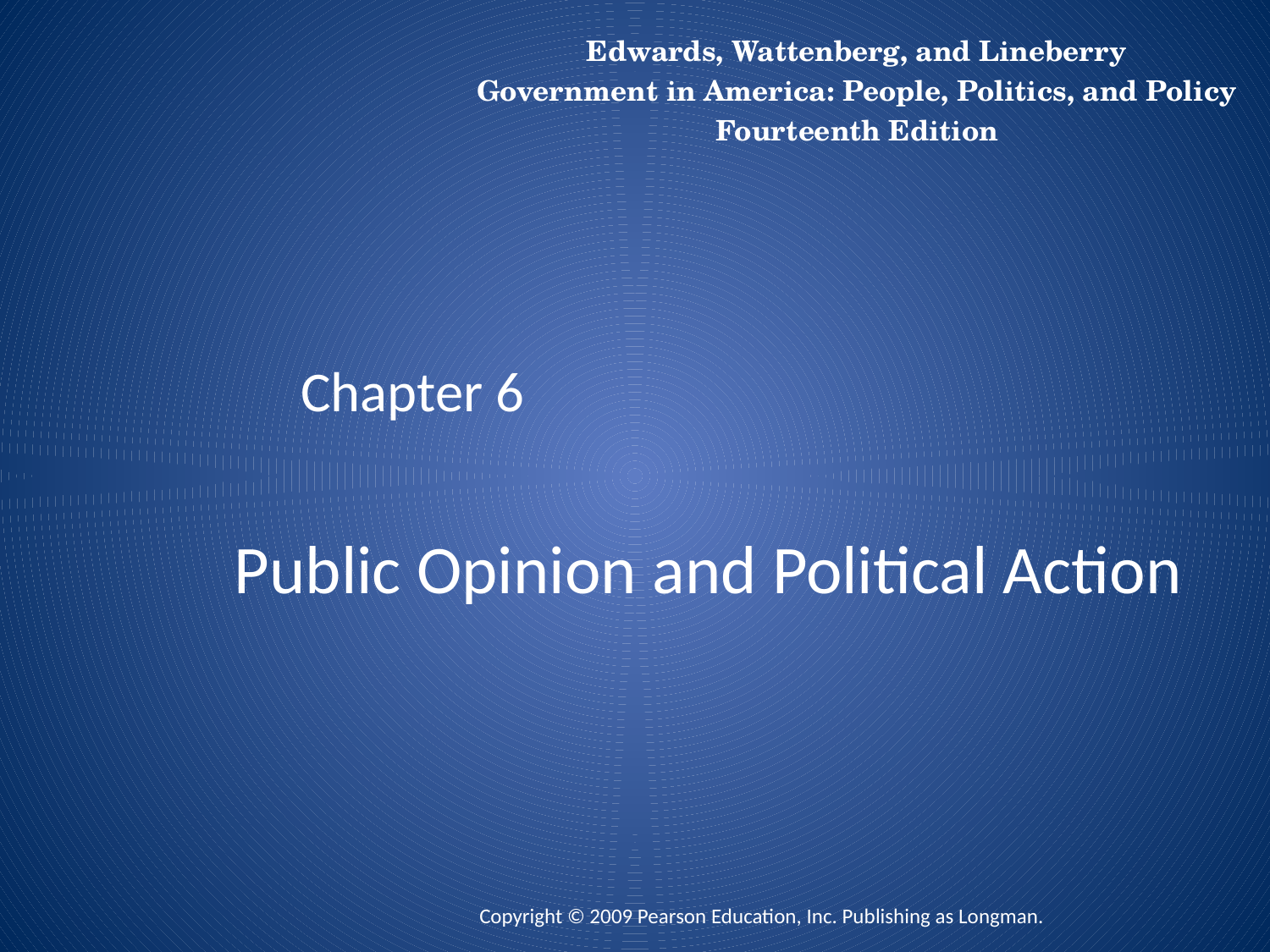

Edwards, Wattenberg, and Lineberry
Government in America: People, Politics, and Policy
Fourteenth Edition
Chapter 6
# Public Opinion and Political Action
Copyright © 2009 Pearson Education, Inc. Publishing as Longman.